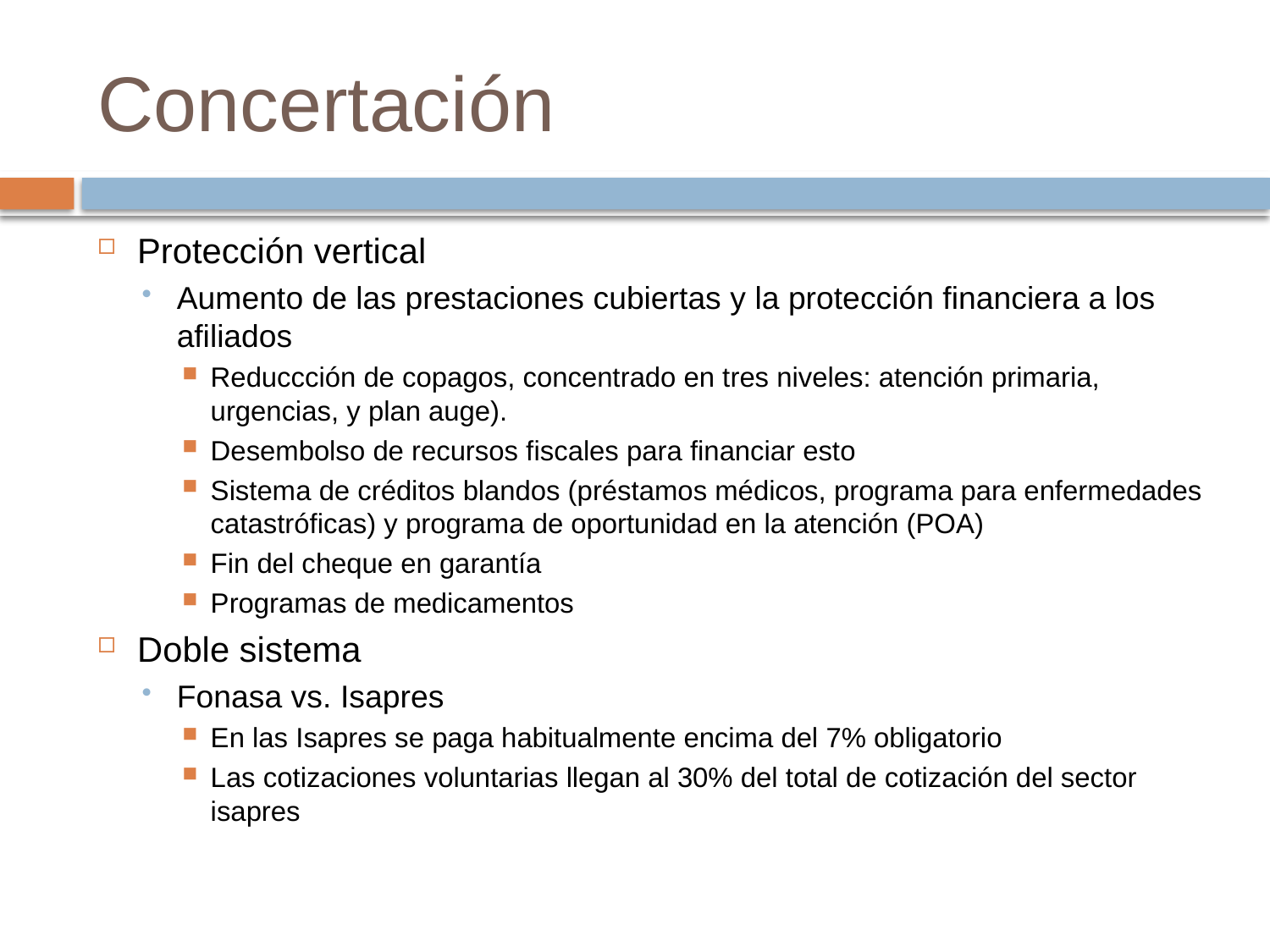

# Concertación
Protección vertical
Aumento de las prestaciones cubiertas y la protección financiera a los afiliados
Reduccción de copagos, concentrado en tres niveles: atención primaria, urgencias, y plan auge).
Desembolso de recursos fiscales para financiar esto
Sistema de créditos blandos (préstamos médicos, programa para enfermedades catastróficas) y programa de oportunidad en la atención (POA)
Fin del cheque en garantía
Programas de medicamentos
Doble sistema
Fonasa vs. Isapres
En las Isapres se paga habitualmente encima del 7% obligatorio
Las cotizaciones voluntarias llegan al 30% del total de cotización del sector isapres